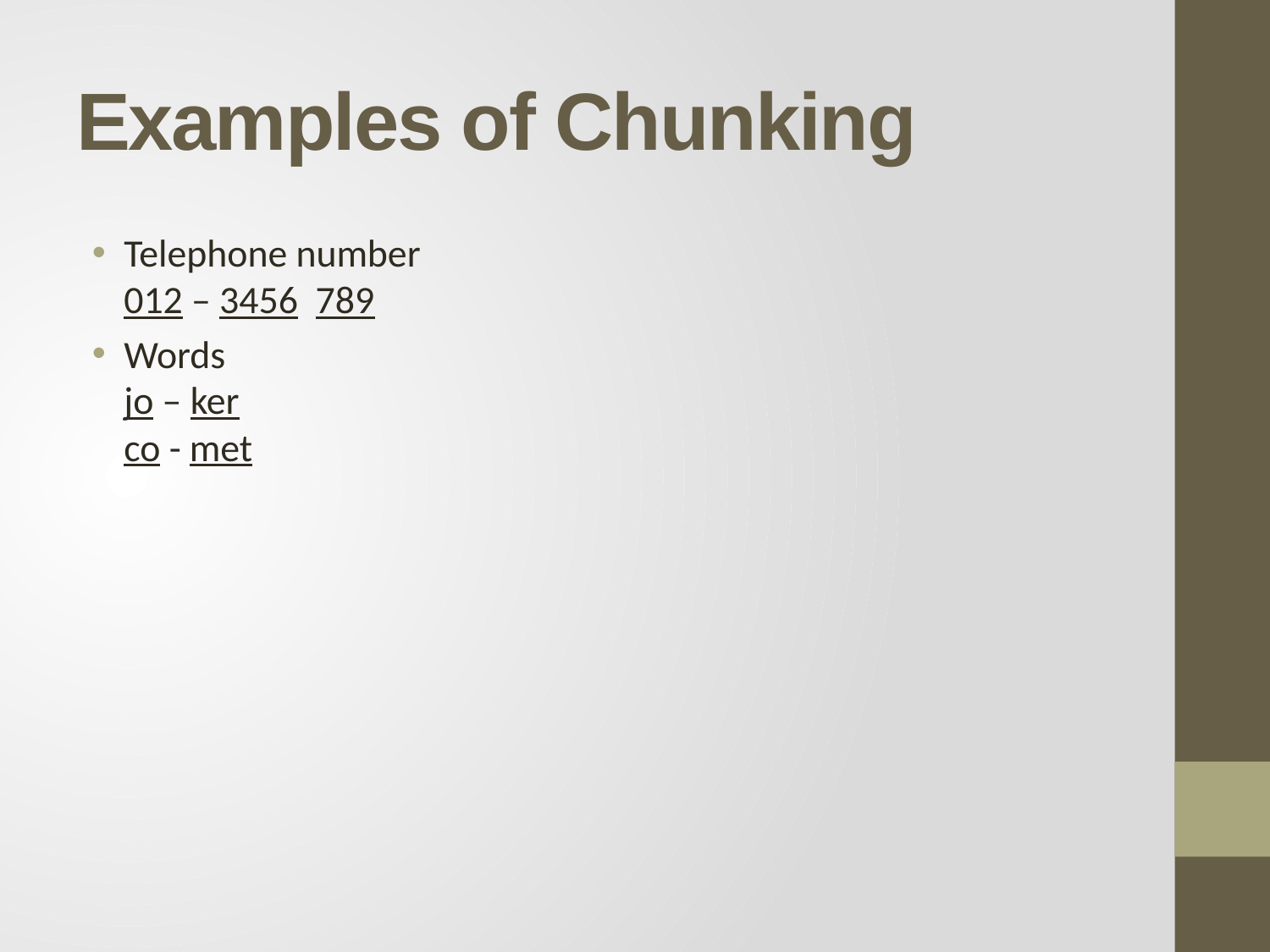

# Examples of Chunking
Telephone number
012 – 3456  789
Words
jo – ker
co - met